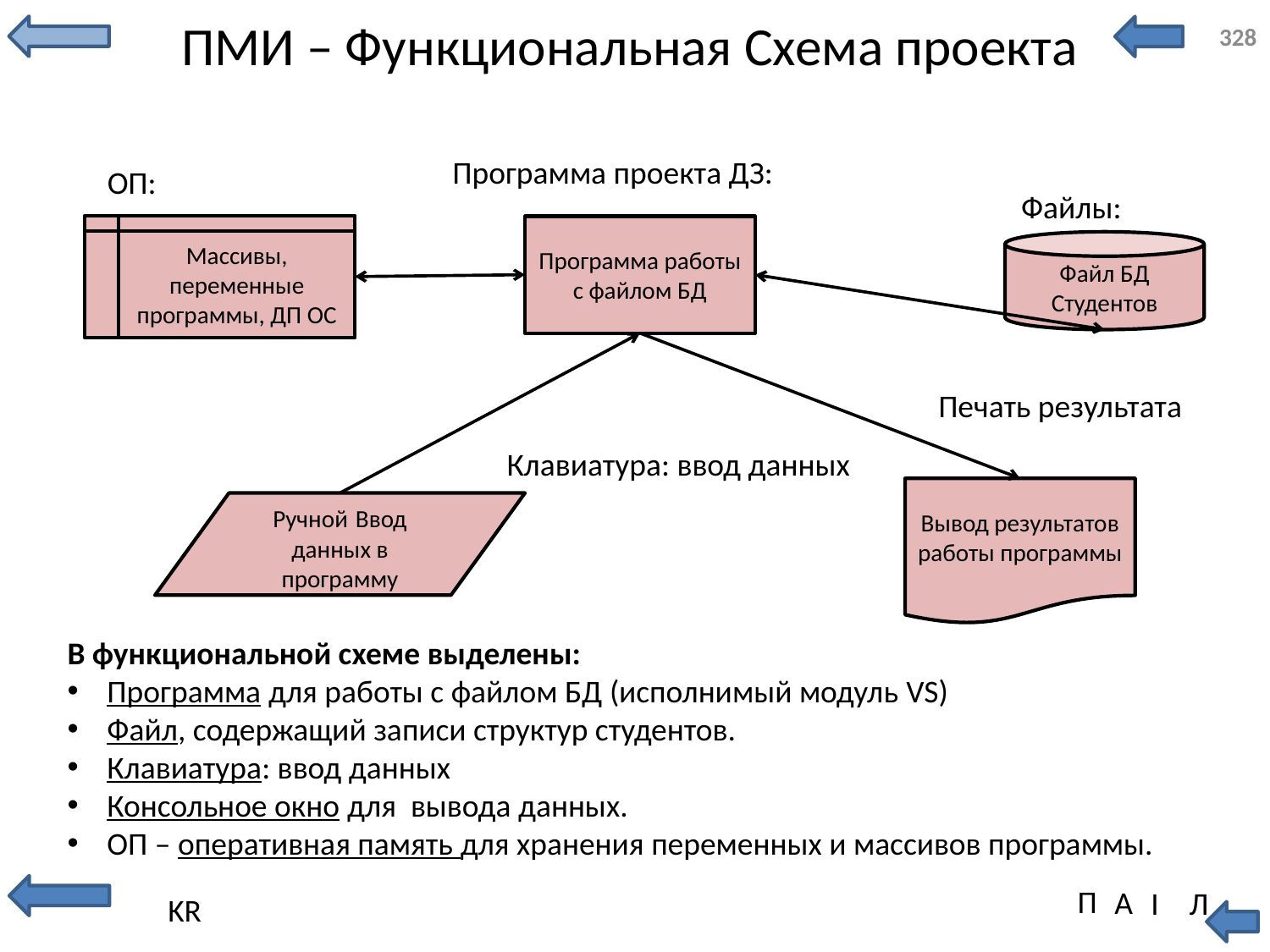

# ПМИ – Функциональная Схема проекта

Программа проекта ДЗ:
ОП:
Файлы:
Массивы, переменные программы, ДП ОС
Программа работы с файлом БД
Файл БД Студентов
Клавиатура: ввод данных
Вывод результатов работы программы
Ручной Ввод данных в программу
Печать результата
В функциональной схеме выделены:
Программа для работы с файлом БД (исполнимый модуль VS)
Файл, содержащий записи структур студентов.
Клавиатура: ввод данных
Консольное окно для  вывода данных.
ОП – оперативная память для хранения переменных и массивов программы.